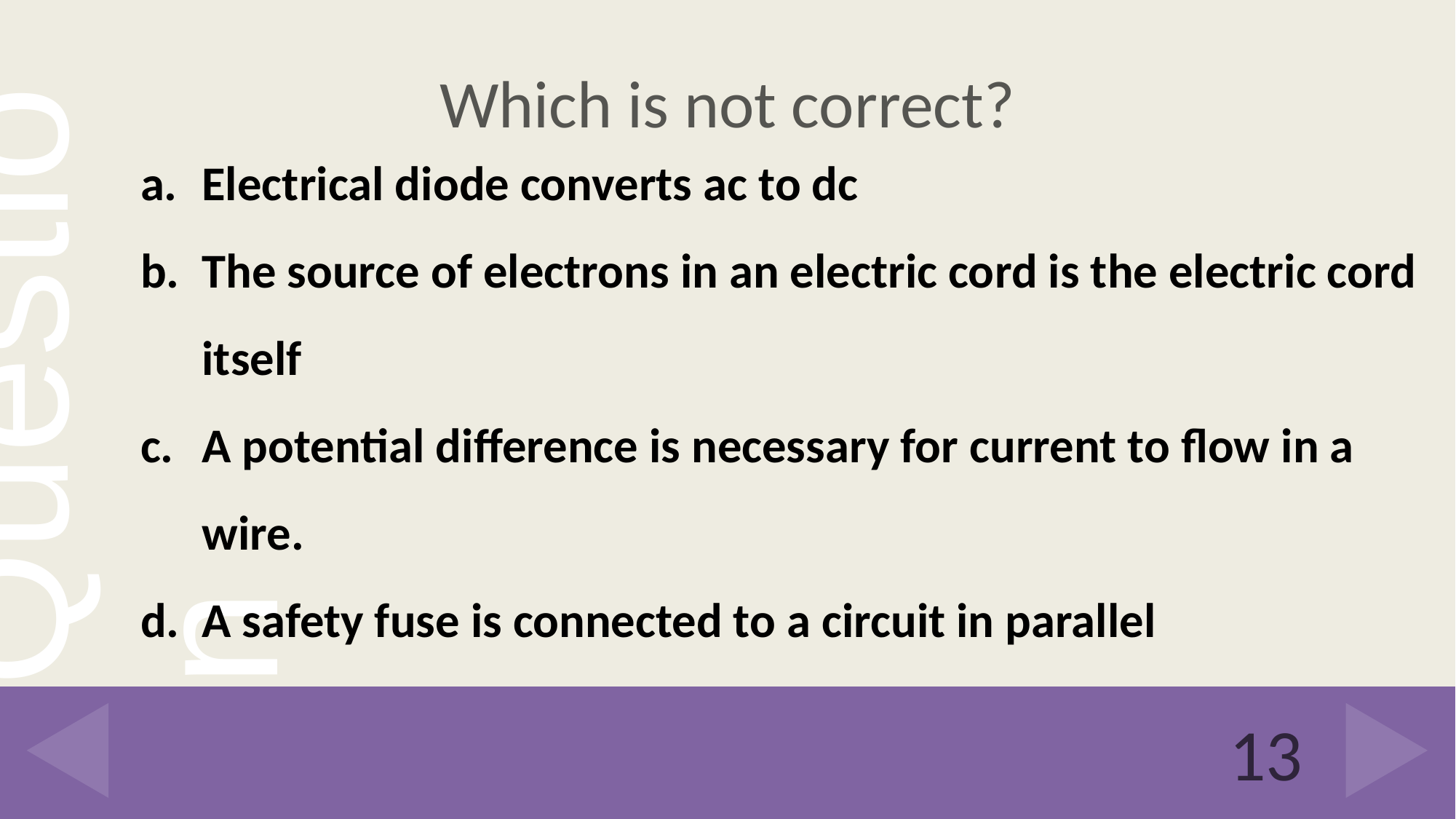

# Which is not correct?
Electrical diode converts ac to dc
The source of electrons in an electric cord is the electric cord itself
A potential difference is necessary for current to flow in a wire.
A safety fuse is connected to a circuit in parallel

13